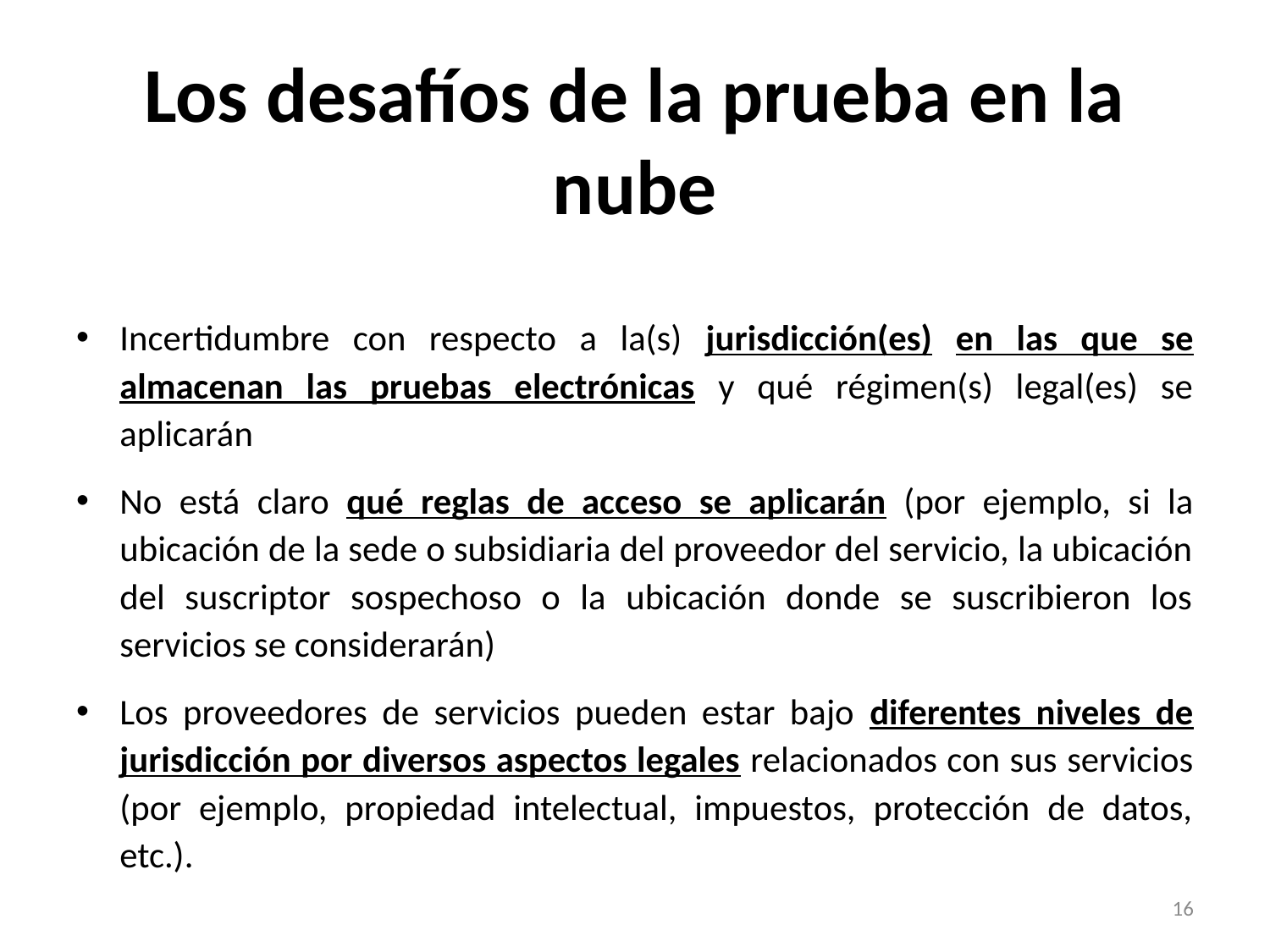

# Los desafíos de la prueba en la nube
Incertidumbre con respecto a la(s) jurisdicción(es) en las que se almacenan las pruebas electrónicas y qué régimen(s) legal(es) se aplicarán
No está claro qué reglas de acceso se aplicarán (por ejemplo, si la ubicación de la sede o subsidiaria del proveedor del servicio, la ubicación del suscriptor sospechoso o la ubicación donde se suscribieron los servicios se considerarán)
Los proveedores de servicios pueden estar bajo diferentes niveles de jurisdicción por diversos aspectos legales relacionados con sus servicios (por ejemplo, propiedad intelectual, impuestos, protección de datos, etc.).
16